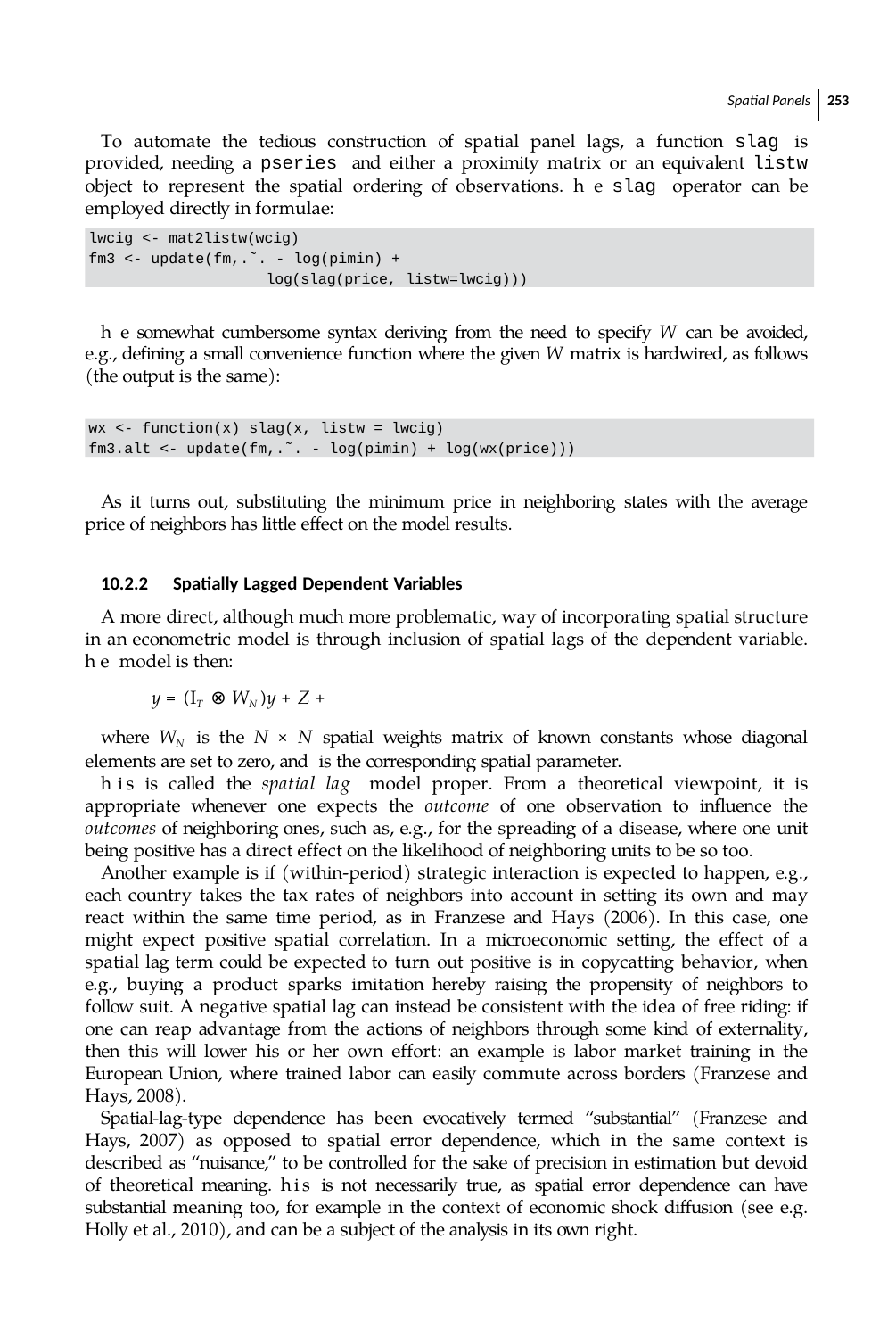

Spatial Panels  253

To automate the tedious construction of spatial panel lags, a function slag is provided, needing a pseries and either a proximity matrix or an equivalent listw object to represent the spatial ordering of observations. he slag operator can be employed directly in formulae:

lwcig <- mat2listw(wcig)
fm3 <- update(fm,. ̃. - log(pimin) +
log(slag(price, listw=lwcig)))
he somewhat cumbersome syntax deriving from the need to specify W can be avoided, e.g., deﬁning a small convenience function where the given W matrix is hardwired, as follows (the output is the same):
wx <- function(x) slag(x, listw = lwcig)
fm3.alt <- update(fm,. ̃. - log(pimin) + log(wx(price)))
As it turns out, substituting the minimum price in neighboring states with the average price of neighbors has little effect on the model results.

10.2.2  Spatially Lagged Dependent Variables
A more direct, although much more problematic, way of incorporating spatial structure in an econometric model is through inclusion of spatial lags of the dependent variable. he model is then:
y = (IT ⊗ WN )y + Z +
where WN is the N × N spatial weights matrix of known constants whose diagonal elements are set to zero, and  is the corresponding spatial parameter.
his is called the spatial lag  model proper. From a theoretical viewpoint, it is appropriate whenever one expects the outcome of one observation to influence the outcomes of neighboring ones, such as, e.g., for the spreading of a disease, where one unit being positive has a direct effect on the likelihood of neighboring units to be so too.
Another example is if (within-period) strategic interaction is expected to happen, e.g., each country takes the tax rates of neighbors into account in setting its own and may react within the same time period, as in Franzese and Hays (2006). In this case, one might expect positive spatial correlation. In a microeconomic setting, the effect of a spatial lag term could be expected to turn out positive is in copycatting behavior, when e.g., buying a product sparks imitation hereby raising the propensity of neighbors to follow suit. A negative spatial lag can instead be consistent with the idea of free riding: if one can reap advantage from the actions of neighbors through some kind of externality, then this will lower his or her own effort: an example is labor market training in the European Union, where trained labor can easily commute across borders (Franzese and Hays, 2008).
Spatial-lag-type dependence has been evocatively termed “substantial” (Franzese and Hays, 2007) as opposed to spatial error dependence, which in the same context is described as “nuisance,” to be controlled for the sake of precision in estimation but devoid of theoretical meaning. his is not necessarily true, as spatial error dependence can have substantial meaning too, for example in the context of economic shock diffusion (see e.g. Holly et al., 2010), and can be a subject of the analysis in its own right.